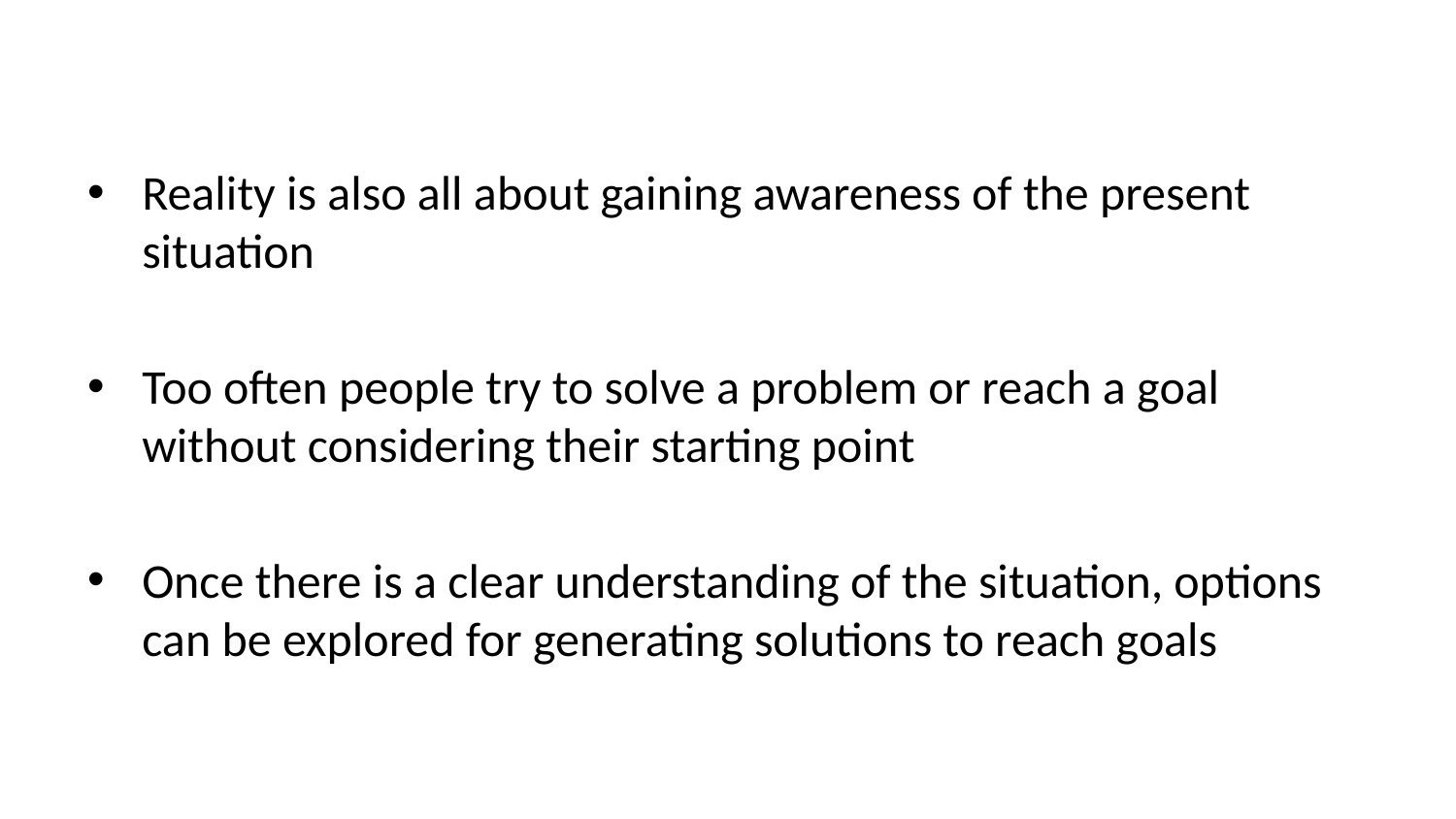

Reality is also all about gaining awareness of the present situation

Too often people try to solve a problem or reach a goal without considering their starting point

Once there is a clear understanding of the situation, options can be explored for generating solutions to reach goals